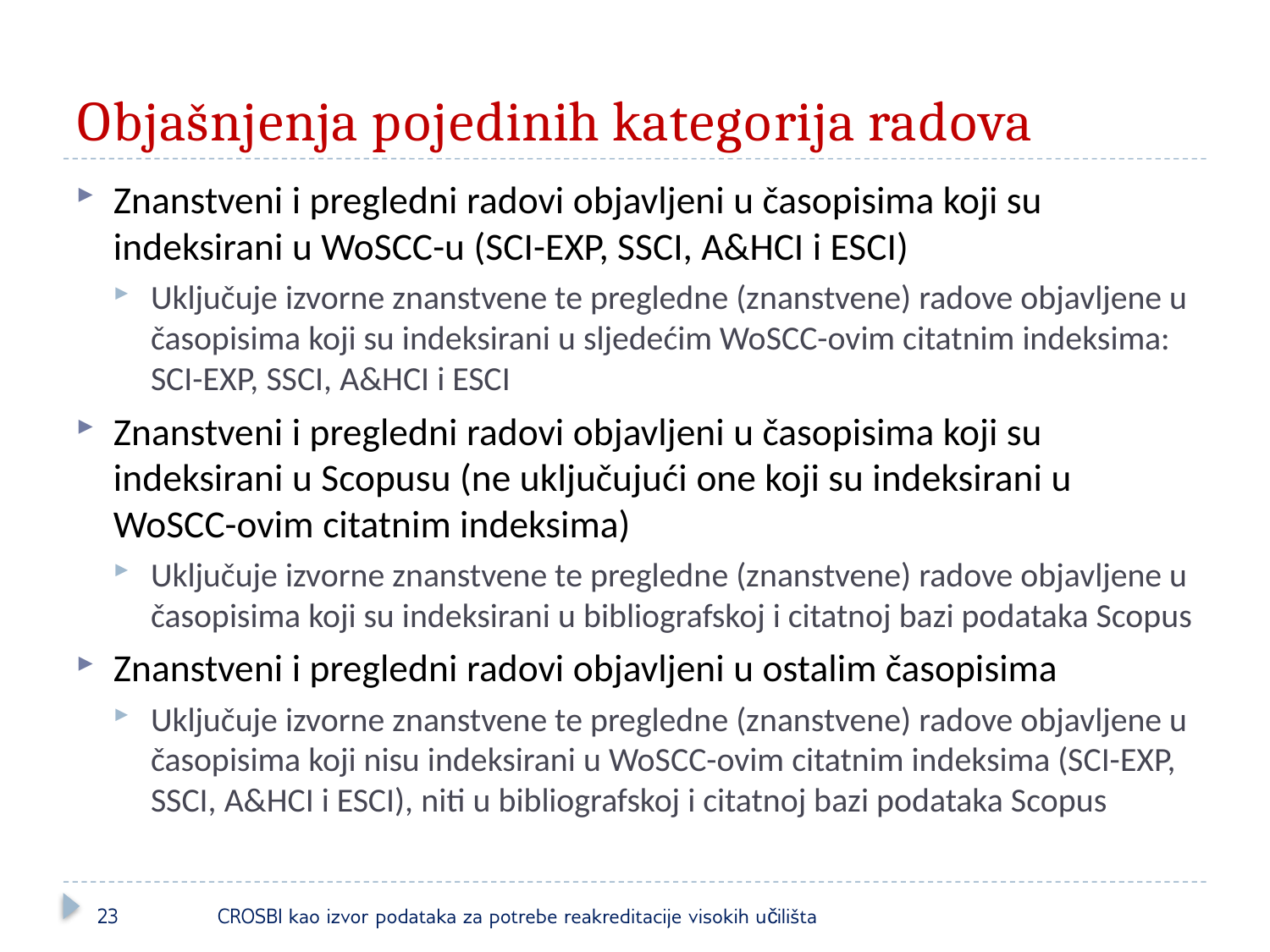

# Objašnjenja pojedinih kategorija radova
Znanstveni i pregledni radovi objavljeni u časopisima koji su indeksirani u WoSCC-u (SCI-EXP, SSCI, A&HCI i ESCI)
Uključuje izvorne znanstvene te pregledne (znanstvene) radove objavljene u časopisima koji su indeksirani u sljedećim WoSCC-ovim citatnim indeksima: SCI-EXP, SSCI, A&HCI i ESCI
Znanstveni i pregledni radovi objavljeni u časopisima koji su indeksirani u Scopusu (ne uključujući one koji su indeksirani u WoSCC-ovim citatnim indeksima)
Uključuje izvorne znanstvene te pregledne (znanstvene) radove objavljene u časopisima koji su indeksirani u bibliografskoj i citatnoj bazi podataka Scopus
Znanstveni i pregledni radovi objavljeni u ostalim časopisima
Uključuje izvorne znanstvene te pregledne (znanstvene) radove objavljene u časopisima koji nisu indeksirani u WoSCC-ovim citatnim indeksima (SCI-EXP, SSCI, A&HCI i ESCI), niti u bibliografskoj i citatnoj bazi podataka Scopus

23
CROSBI kao izvor podataka za potrebe reakreditacije visokih učilišta